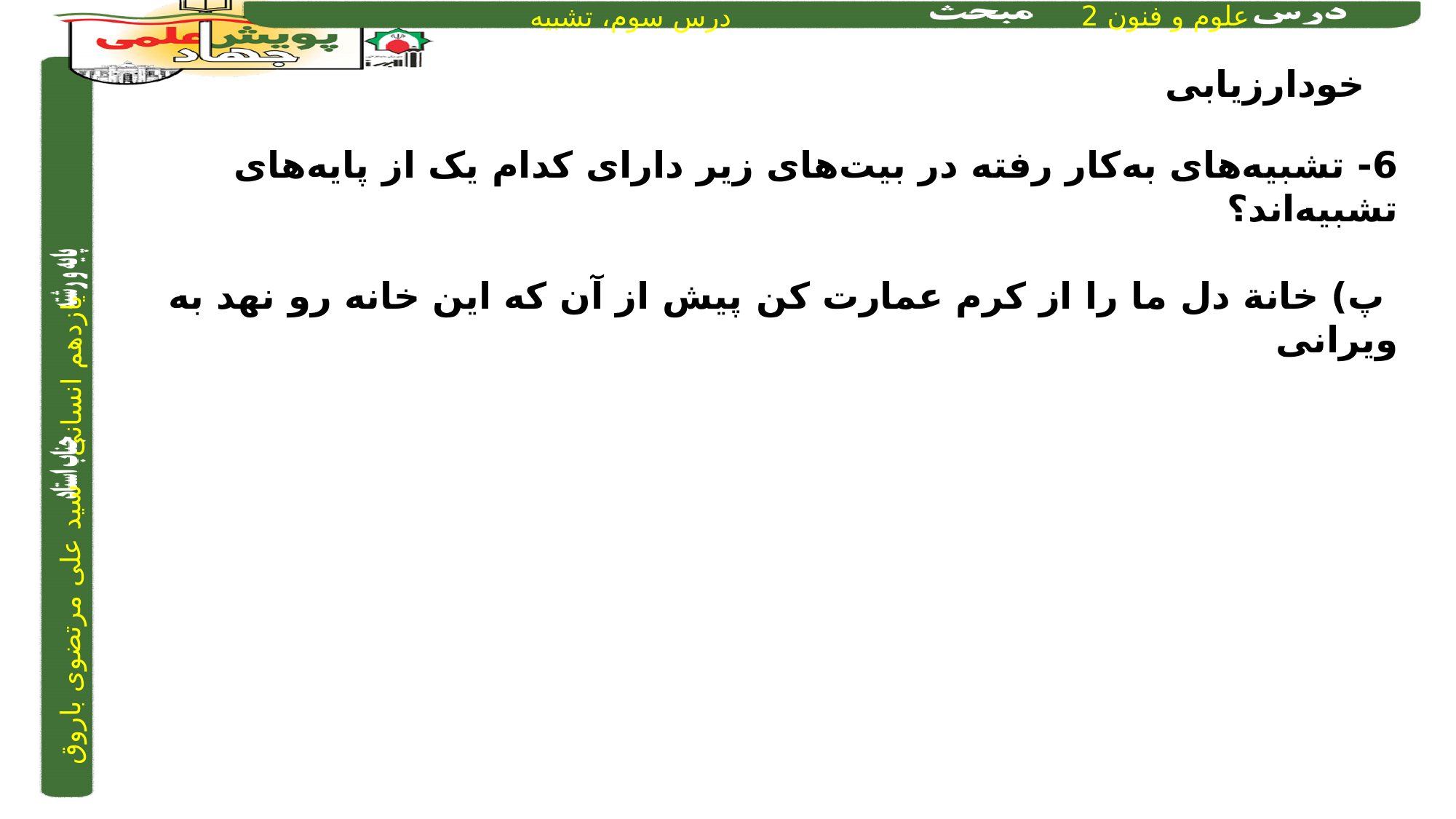

خودارزیابی
6- تشبیه‌های به‌کار رفته در بیت‌های زیر دارای کدام یک از پایه‌های تشبیه‌اند؟

 پ) خانة دل ما را از کرم عمارت کن 		پیش از آن که این خانه رو نهد به ویرانی